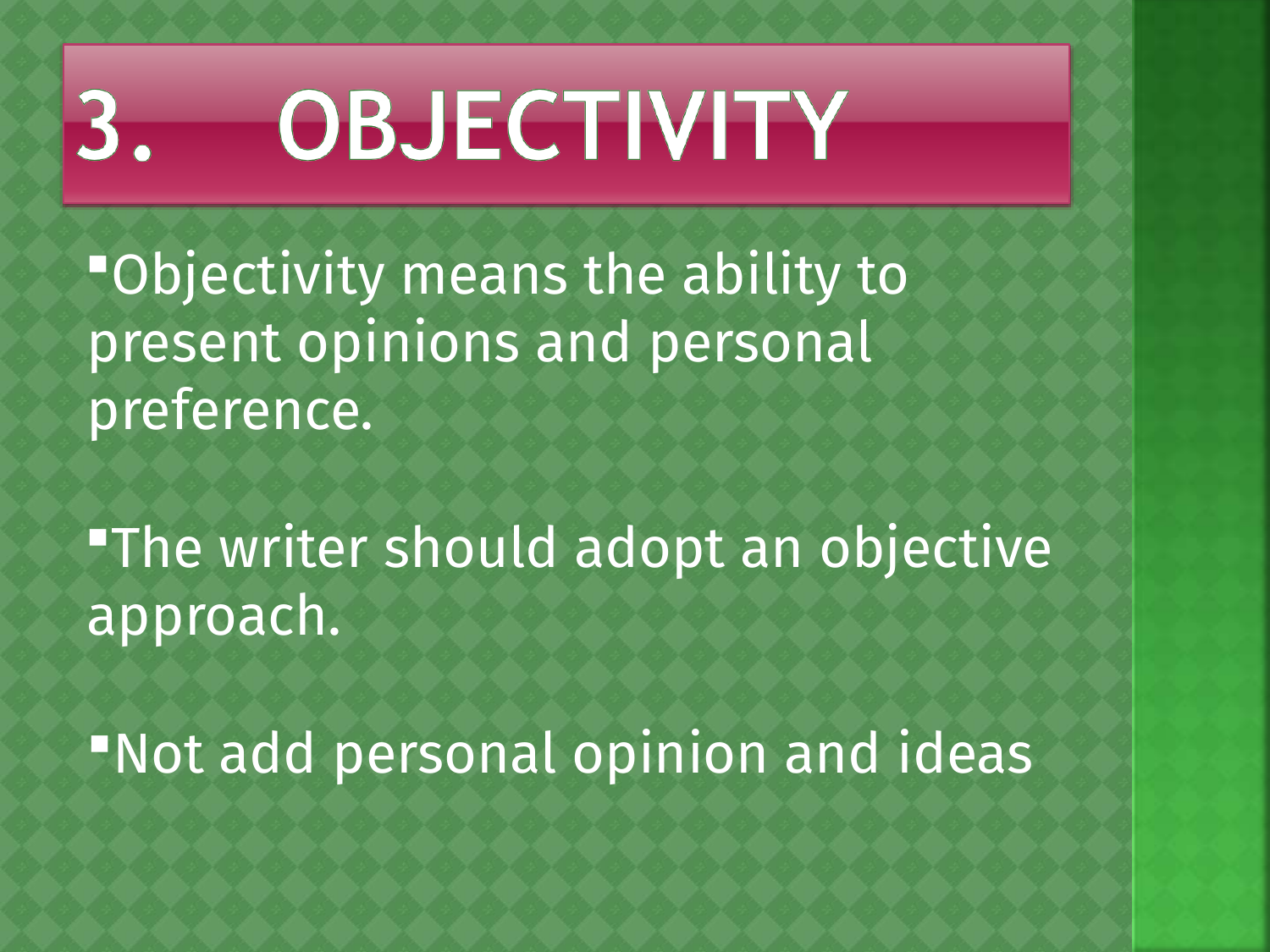

Objectivity means the ability to  present opinions and personal  preference.

The writer should adopt an objective  approach.

Not add personal opinion and ideas